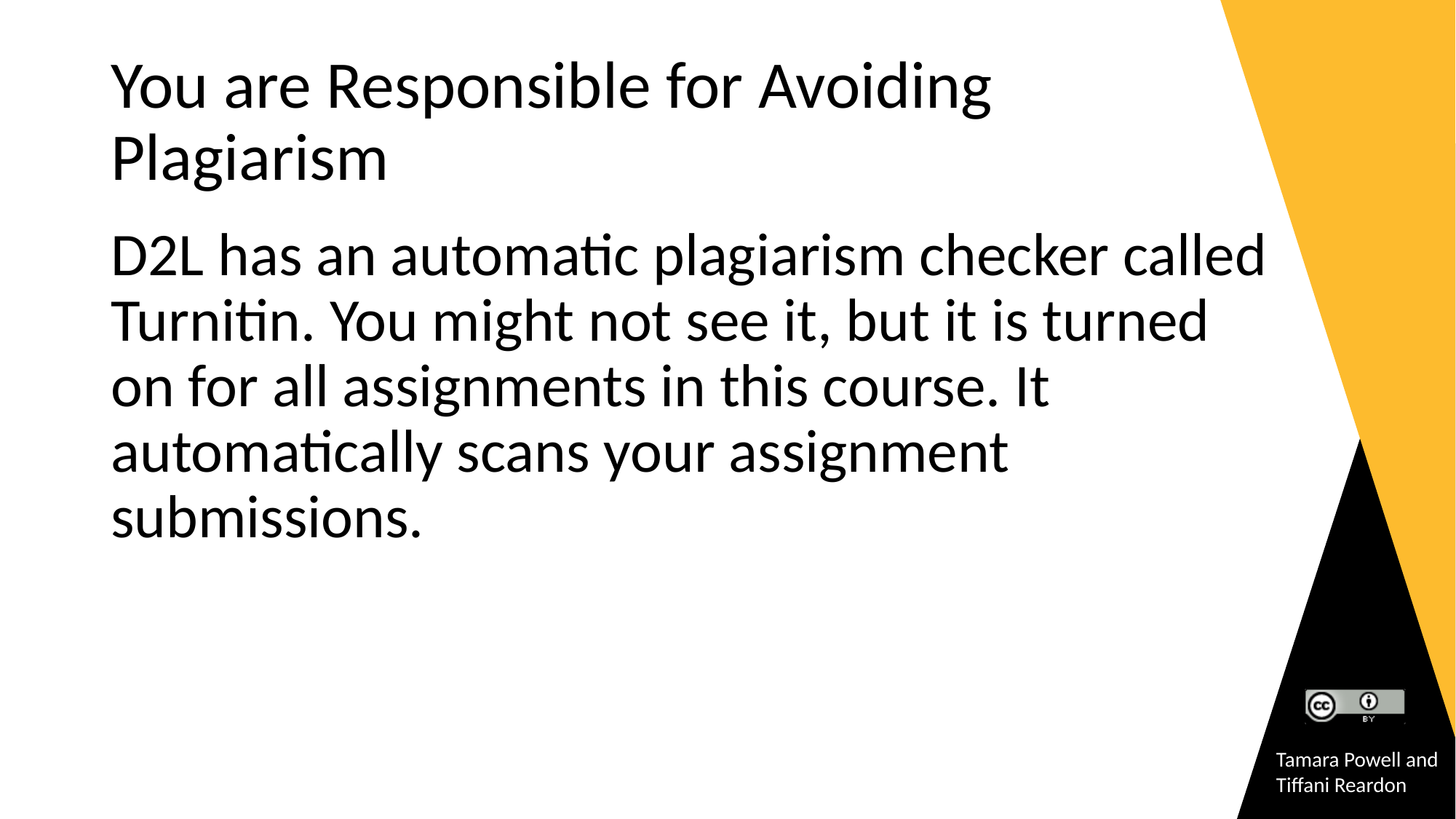

# You are Responsible for Avoiding Plagiarism
D2L has an automatic plagiarism checker called Turnitin. You might not see it, but it is turned on for all assignments in this course. It automatically scans your assignment submissions.